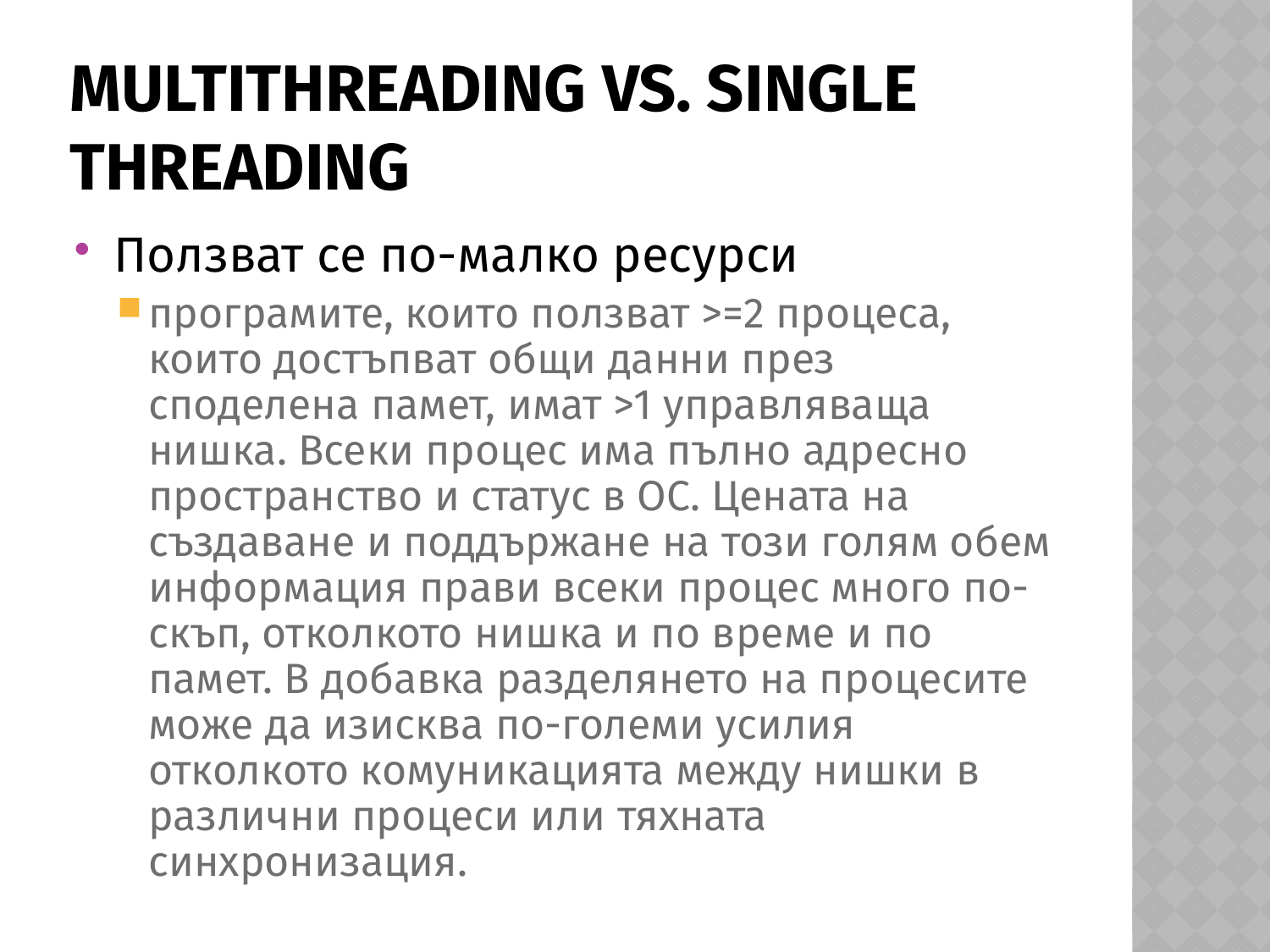

# Multithreading vs. Single threading
Ползват се по-малко ресурси
програмите, които ползват >=2 процеса, които достъпват общи данни през споделена памет, имат >1 управляваща нишка. Всеки процес има пълно адресно пространство и статус в ОС. Цената на създаване и поддържане на този голям обем информация прави всеки процес много по-скъп, отколкото нишка и по време и по памет. В добавка разделянето на процесите може да изисква по-големи усилия отколкото комуникацията между нишки в различни процеси или тяхната синхронизация.